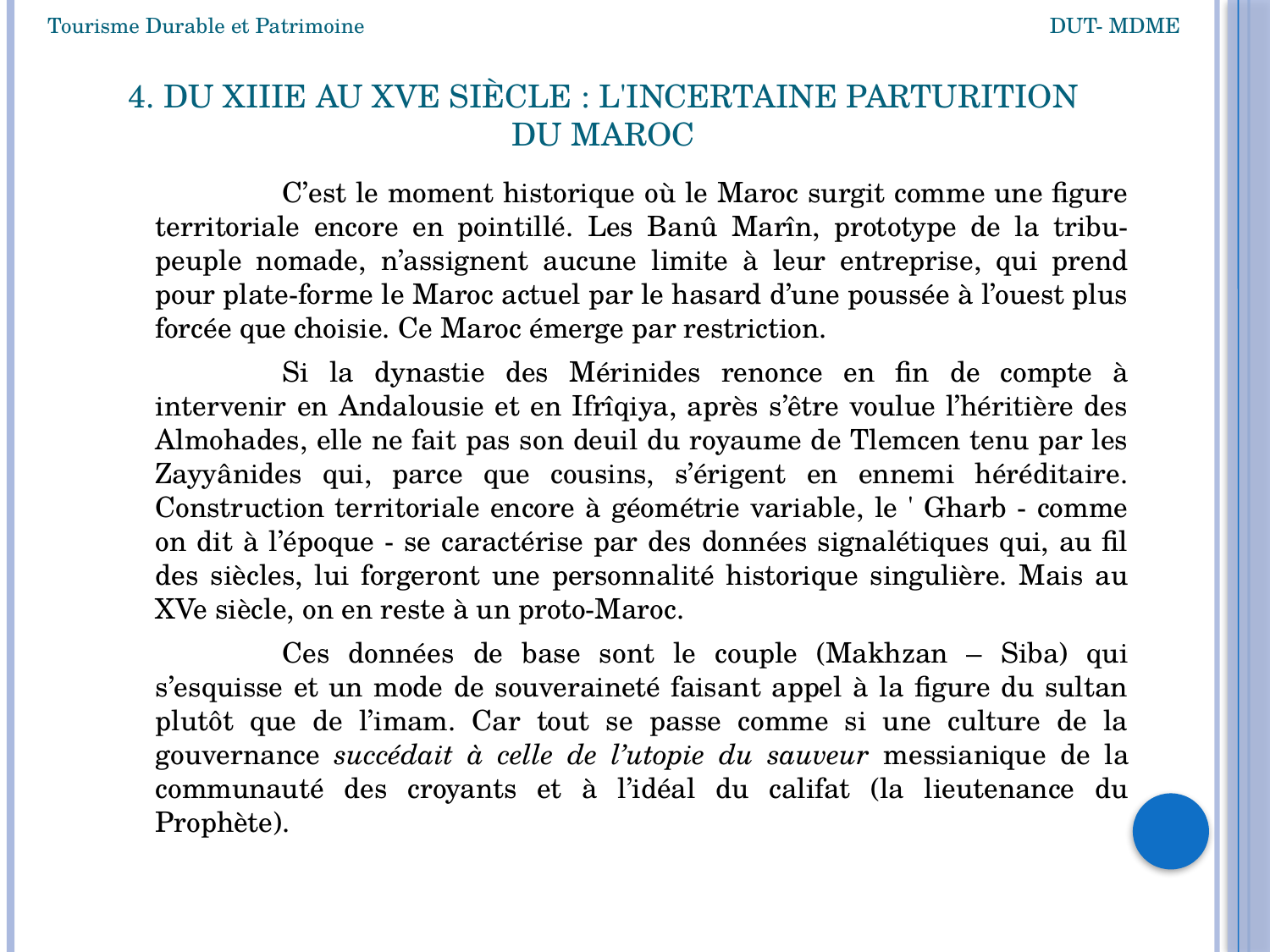

Tourisme Durable et Patrimoine                                                                                                                    DUT- MDME
# 4. Du XIIIe au XVe siècle : l'incertaine parturition du Maroc
		C’est le moment historique où le Maroc surgit comme une figure territoriale encore en pointillé. Les Banû Marîn, prototype de la tribu-peuple nomade, n’assignent aucune limite à leur entreprise, qui prend pour plate-forme le Maroc actuel par le hasard d’une poussée à l’ouest plus forcée que choisie. Ce Maroc émerge par restriction.
		Si la dynastie des Mérinides renonce en fin de compte à intervenir en Andalousie et en Ifrîqiya, après s’être voulue l’héritière des Almohades, elle ne fait pas son deuil du royaume de Tlemcen tenu par les Zayyânides qui, parce que cousins, s’érigent en ennemi héréditaire. Construction territoriale encore à géométrie variable, le ' Gharb - comme on dit à l’époque - se caractérise par des données signalétiques qui, au fil des siècles, lui forgeront une personnalité historique singulière. Mais au XVe siècle, on en reste à un proto-Maroc.
		Ces données de base sont le couple (Makhzan – Siba) qui s’esquisse et un mode de souveraineté faisant appel à la figure du sultan plutôt que de l’imam. Car tout se passe comme si une culture de la gouvernance succédait à celle de l’utopie du sauveur messianique de la communauté des croyants et à l’idéal du califat (la lieutenance du Prophète).